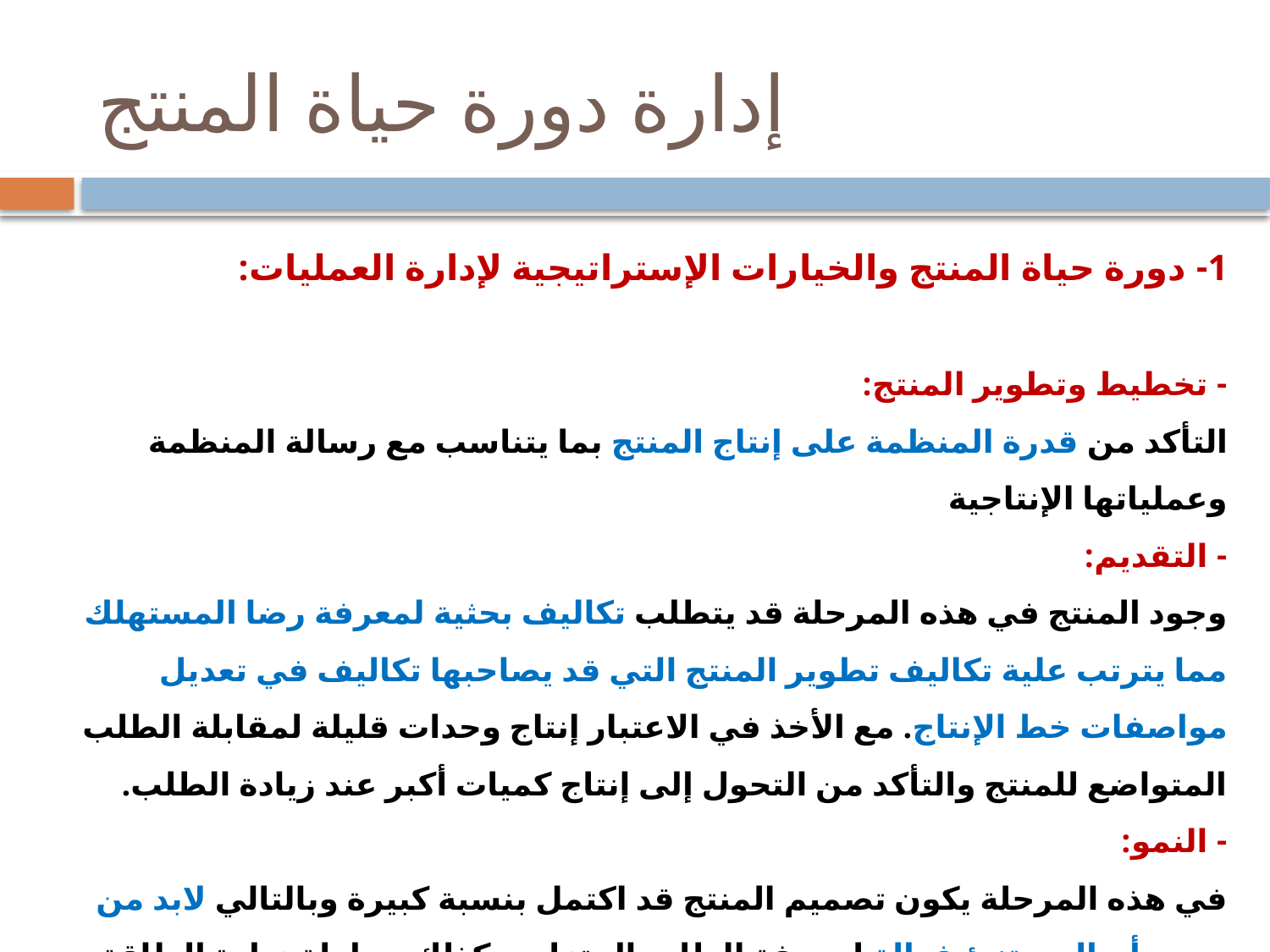

# إدارة دورة حياة المنتج
1- دورة حياة المنتج والخيارات الإستراتيجية لإدارة العمليات:

- تخطيط وتطوير المنتج:
التأكد من قدرة المنظمة على إنتاج المنتج بما يتناسب مع رسالة المنظمة وعملياتها الإنتاجية
- التقديم:
وجود المنتج في هذه المرحلة قد يتطلب تكاليف بحثية لمعرفة رضا المستهلك مما يترتب علية تكاليف تطوير المنتج التي قد يصاحبها تكاليف في تعديل مواصفات خط الإنتاج. مع الأخذ في الاعتبار إنتاج وحدات قليلة لمقابلة الطلب المتواضع للمنتج والتأكد من التحول إلى إنتاج كميات أكبر عند زيادة الطلب.
- النمو:
في هذه المرحلة يكون تصميم المنتج قد اكتمل بنسبة كبيرة وبالتالي لابد من وجود أساليب تنبؤ فعالة لمعرفة الطلب المتزايد وكذلك محاولة زيادة الطاقة الإنتاجية لمواكبته.